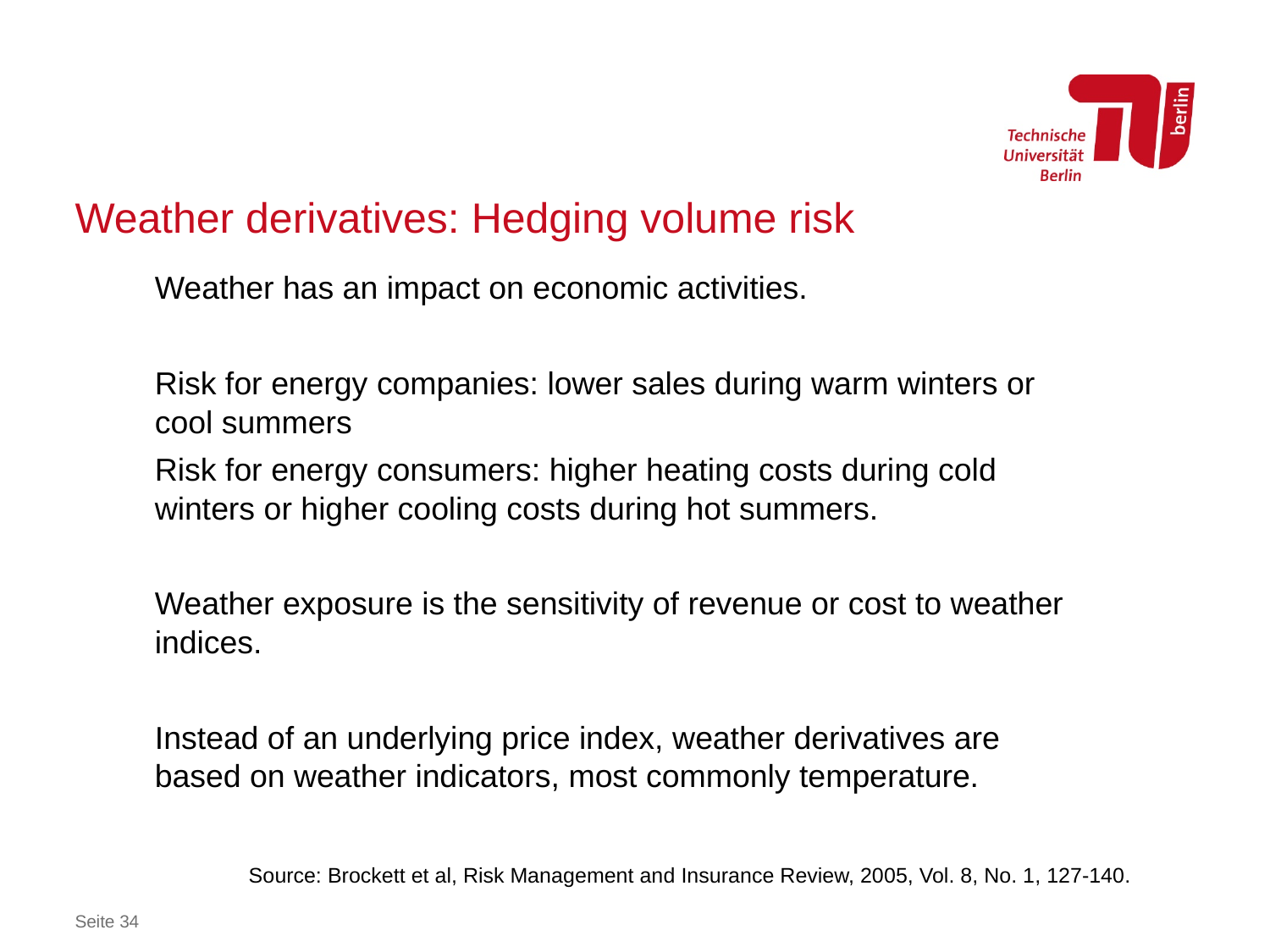

# Weather derivatives: Hedging volume risk
Weather has an impact on economic activities.

Risk for energy companies: lower sales during warm winters or cool summers
Risk for energy consumers: higher heating costs during cold winters or higher cooling costs during hot summers.

Weather exposure is the sensitivity of revenue or cost to weather indices.

Instead of an underlying price index, weather derivatives are based on weather indicators, most commonly temperature.
Source: Brockett et al, Risk Management and Insurance Review, 2005, Vol. 8, No. 1, 127-140.
Seite 34